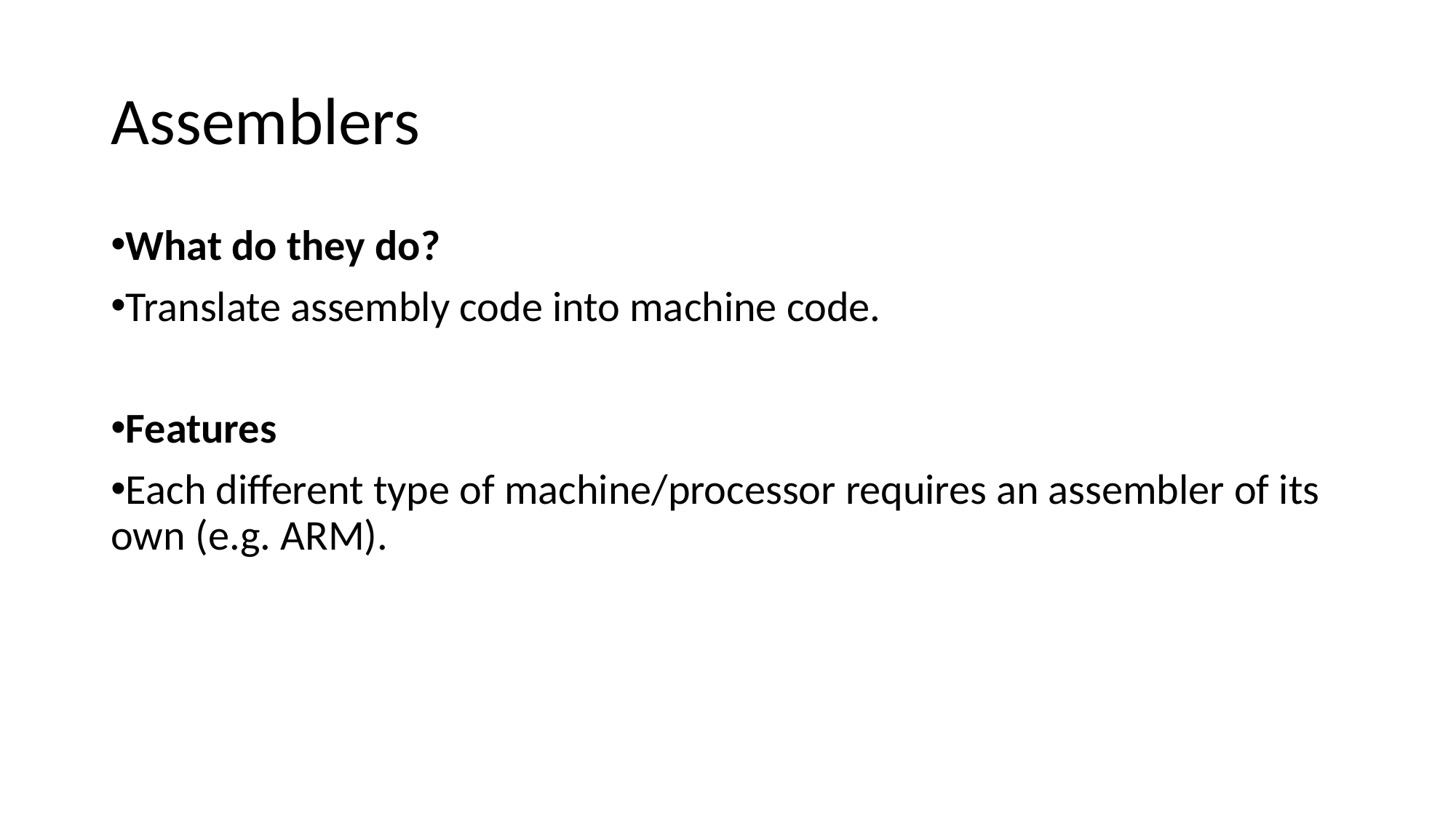

# Assemblers
What do they do?
Translate assembly code into machine code.

Features
Each different type of machine/processor requires an assembler of its own (e.g. ARM).